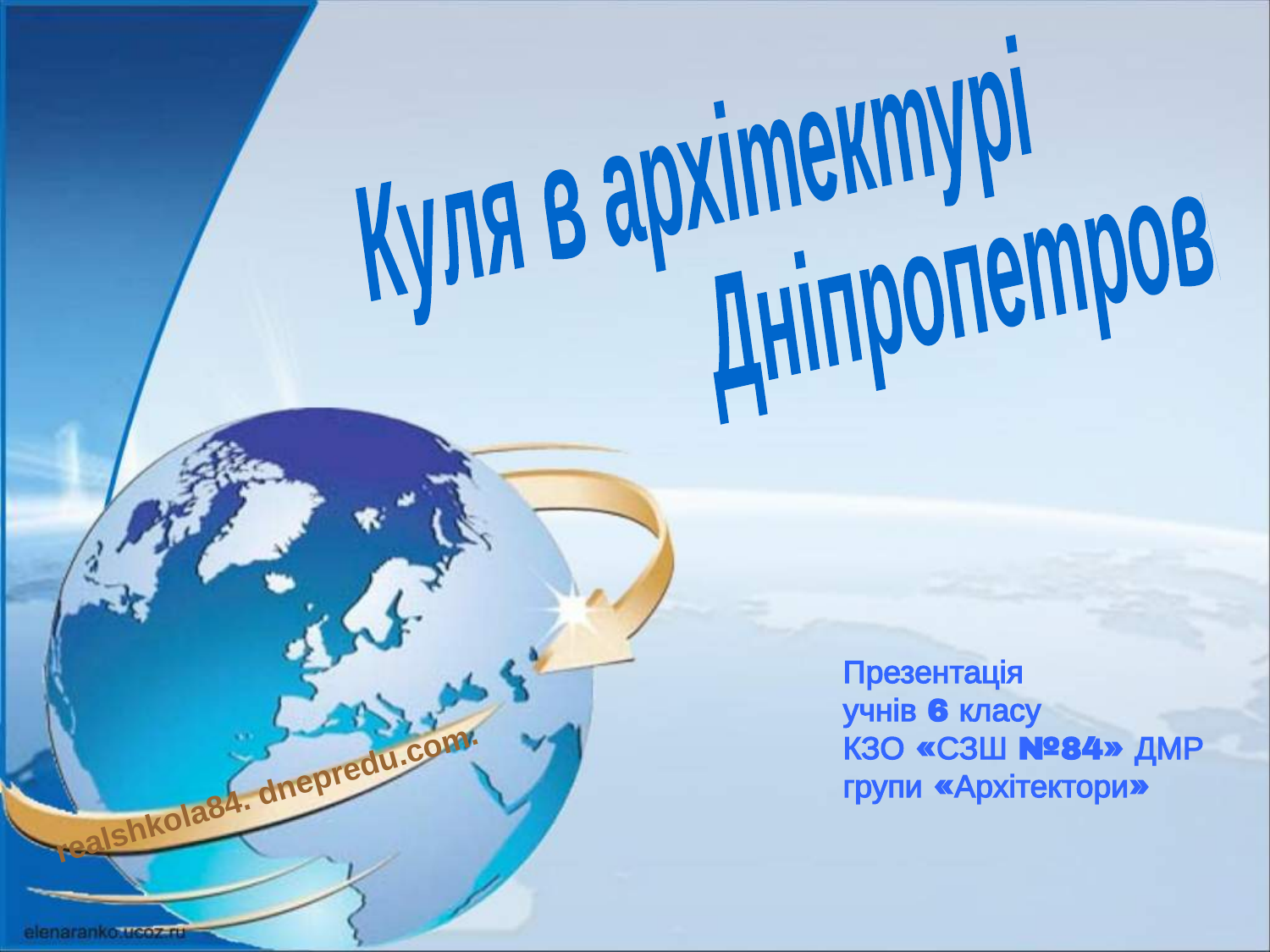

Куля в архітектурі
                Дніпропетровська
Презентація
учнів 6 класу
КЗО «СЗШ №84» ДМР
групи «Архітектори»
realshkola84. dnepredu.com.